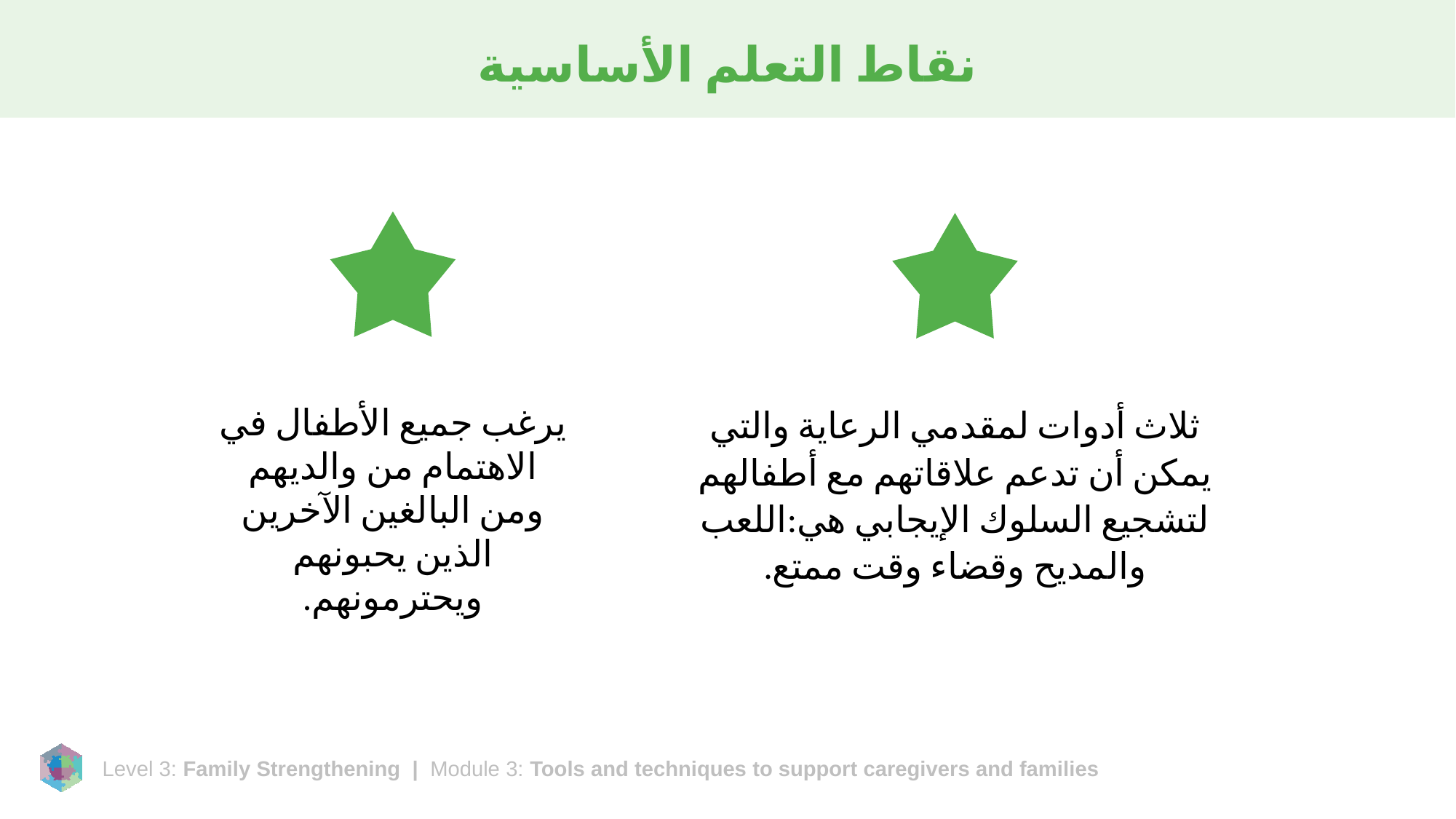

# نقاط التعلم الأساسية

يرغب جميع الأطفال في الاهتمام من والديهم ومن البالغين الآخرين الذين يحبونهم ويحترمونهم.
ثلاث أدوات لمقدمي الرعاية والتي يمكن أن تدعم علاقاتهم مع أطفالهم لتشجيع السلوك الإيجابي هي:اللعب والمديح وقضاء وقت ممتع.